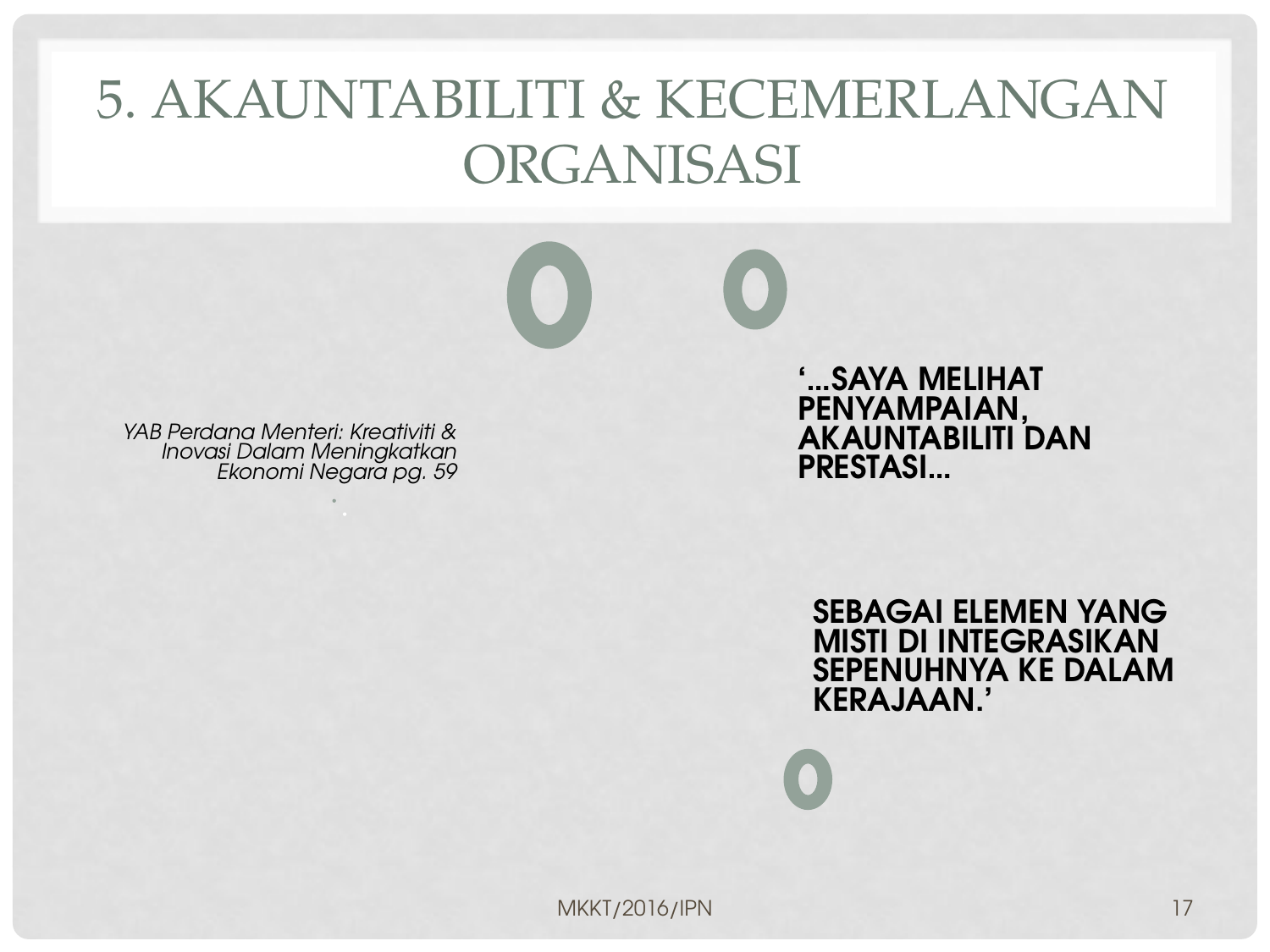

# 5. Akauntabiliti & kecemerlangan organisasi
YAB Perdana Menteri: Kreativiti & Inovasi Dalam Meningkatkan Ekonomi Negara pg. 59
SEBAGAI ELEMEN YANG MISTI DI INTEGRASIKAN SEPENUHNYA KE DALAM KERAJAAN.’
‘…SAYA MELIHAT PENYAMPAIAN, AKAUNTABILITI DAN PRESTASI…
MKKT/2016/IPN
17